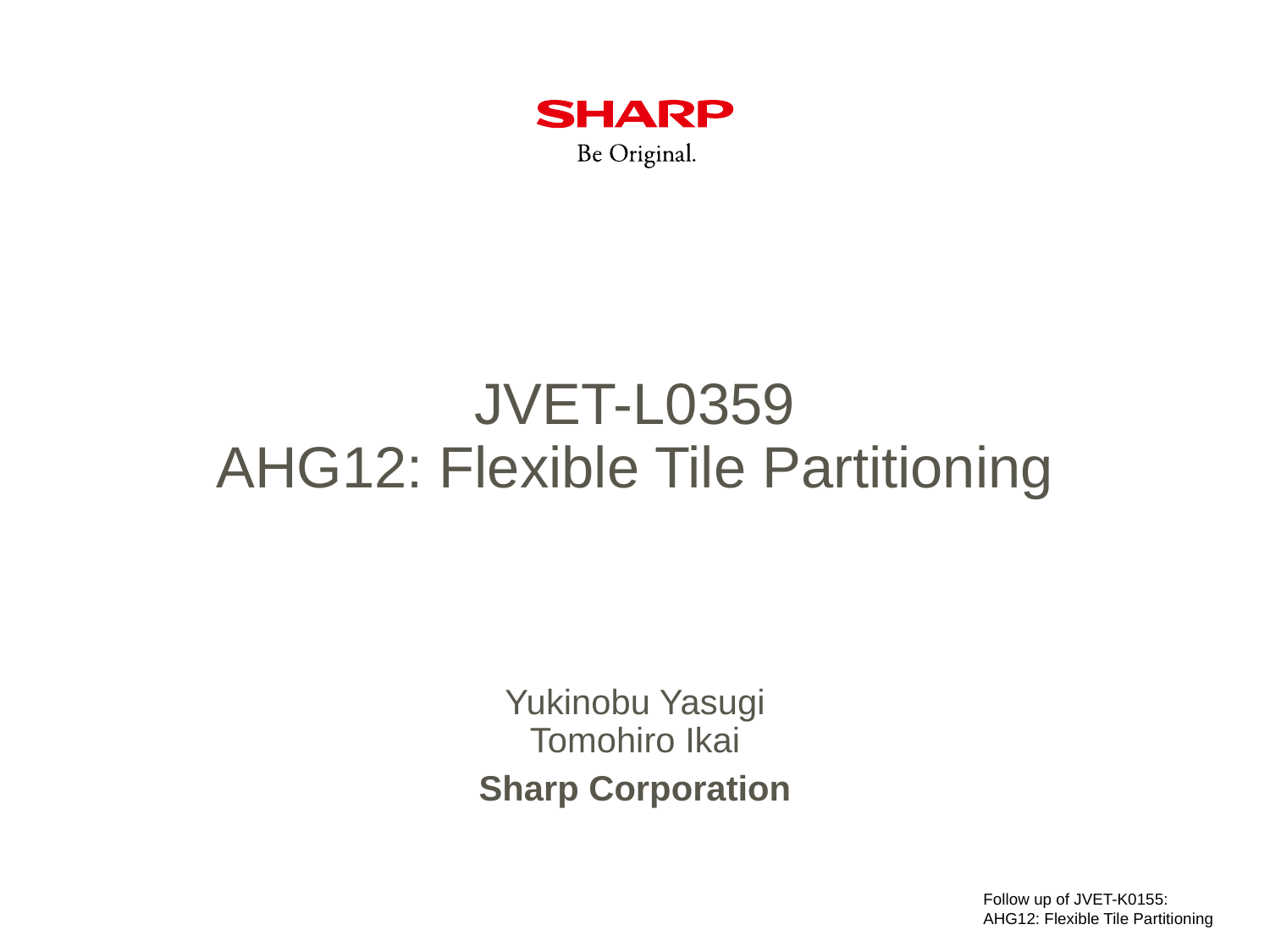

# JVET-L0359 AHG12: Flexible Tile Partitioning
Yukinobu Yasugi
Tomohiro Ikai
Sharp Corporation
Follow up of JVET-K0155:
AHG12: Flexible Tile Partitioning